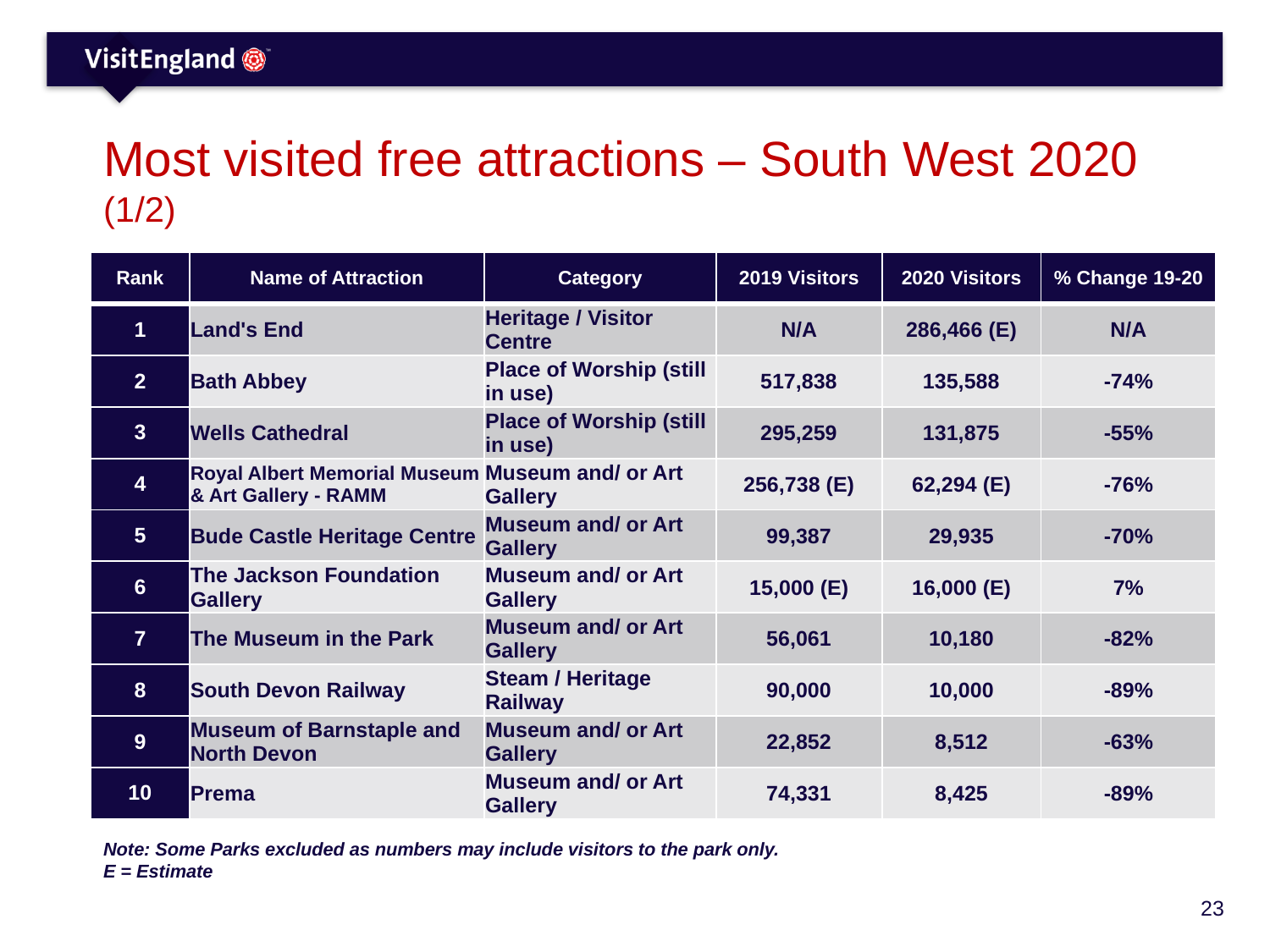

# Most visited free attractions – South West 2020 (1/2)
| Rank | Name of Attraction | Category | 2019 Visitors | 2020 Visitors | % Change 19-20 |
| --- | --- | --- | --- | --- | --- |
| 1 | Land's End | Heritage / Visitor Centre | N/A | 286,466 (E) | N/A |
| 2 | Bath Abbey | Place of Worship (still in use) | 517,838 | 135,588 | -74% |
| 3 | Wells Cathedral | Place of Worship (still in use) | 295,259 | 131,875 | -55% |
| 4 | Royal Albert Memorial Museum & Art Gallery - RAMM | Museum and/ or Art Gallery | 256,738 (E) | 62,294 (E) | -76% |
| 5 | Bude Castle Heritage Centre | Museum and/ or Art Gallery | 99,387 | 29,935 | -70% |
| 6 | The Jackson Foundation Gallery | Museum and/ or Art Gallery | 15,000 (E) | 16,000 (E) | 7% |
| 7 | The Museum in the Park | Museum and/ or Art Gallery | 56,061 | 10,180 | -82% |
| 8 | South Devon Railway | Steam / Heritage Railway | 90,000 | 10,000 | -89% |
| 9 | Museum of Barnstaple and North Devon | Museum and/ or Art Gallery | 22,852 | 8,512 | -63% |
| 10 | Prema | Museum and/ or Art Gallery | 74,331 | 8,425 | -89% |
Note: Some Parks excluded as numbers may include visitors to the park only.
E = Estimate